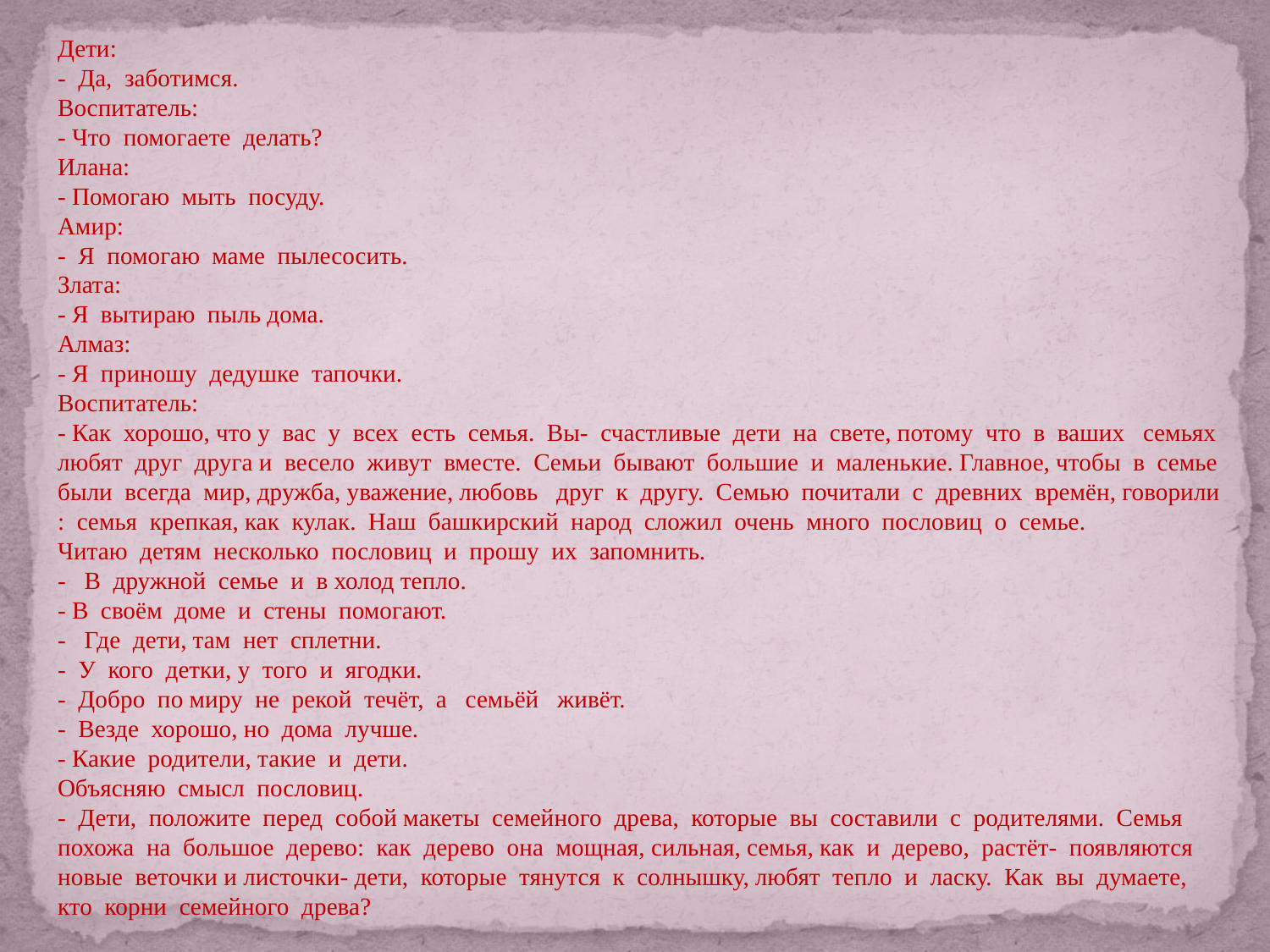

Дети:
-  Да,  заботимся.
Воспитатель:
- Что  помогаете  делать?
Илана:
- Помогаю  мыть  посуду.
Амир:
-  Я  помогаю  маме  пылесосить.
Злата:
- Я  вытираю  пыль дома.
Алмаз:
- Я  приношу  дедушке  тапочки.
Воспитатель:
- Как  хорошо, что у  вас  у  всех  есть  семья.  Вы-  счастливые  дети  на  свете, потому  что  в  ваших   семьях  любят  друг  друга и  весело  живут  вместе.  Семьи  бывают  большие  и  маленькие. Главное, чтобы  в  семье  были  всегда  мир, дружба, уважение, любовь   друг  к  другу.  Семью  почитали  с  древних  времён, говорили  :  семья  крепкая, как  кулак.  Наш  башкирский  народ  сложил  очень  много  пословиц  о  семье.
Читаю  детям  несколько  пословиц  и  прошу  их  запомнить.
-   В  дружной  семье  и  в холод тепло.
- В  своём  доме  и  стены  помогают.
-   Где  дети, там  нет  сплетни.
-  У  кого  детки, у  того  и  ягодки.
-  Добро  по миру  не  рекой  течёт,  а   семьёй   живёт.
-  Везде  хорошо, но  дома  лучше.
- Какие  родители, такие  и  дети.
Объясняю  смысл  пословиц.
-  Дети,  положите  перед  собой макеты  семейного  древа,  которые  вы  составили  с  родителями.  Семья  похожа  на  большое  дерево:  как  дерево  она  мощная, сильная, семья, как  и  дерево,  растёт-  появляются  новые  веточки и листочки- дети,  которые  тянутся  к  солнышку, любят  тепло  и  ласку.  Как  вы  думаете,  кто  корни  семейного  древа?